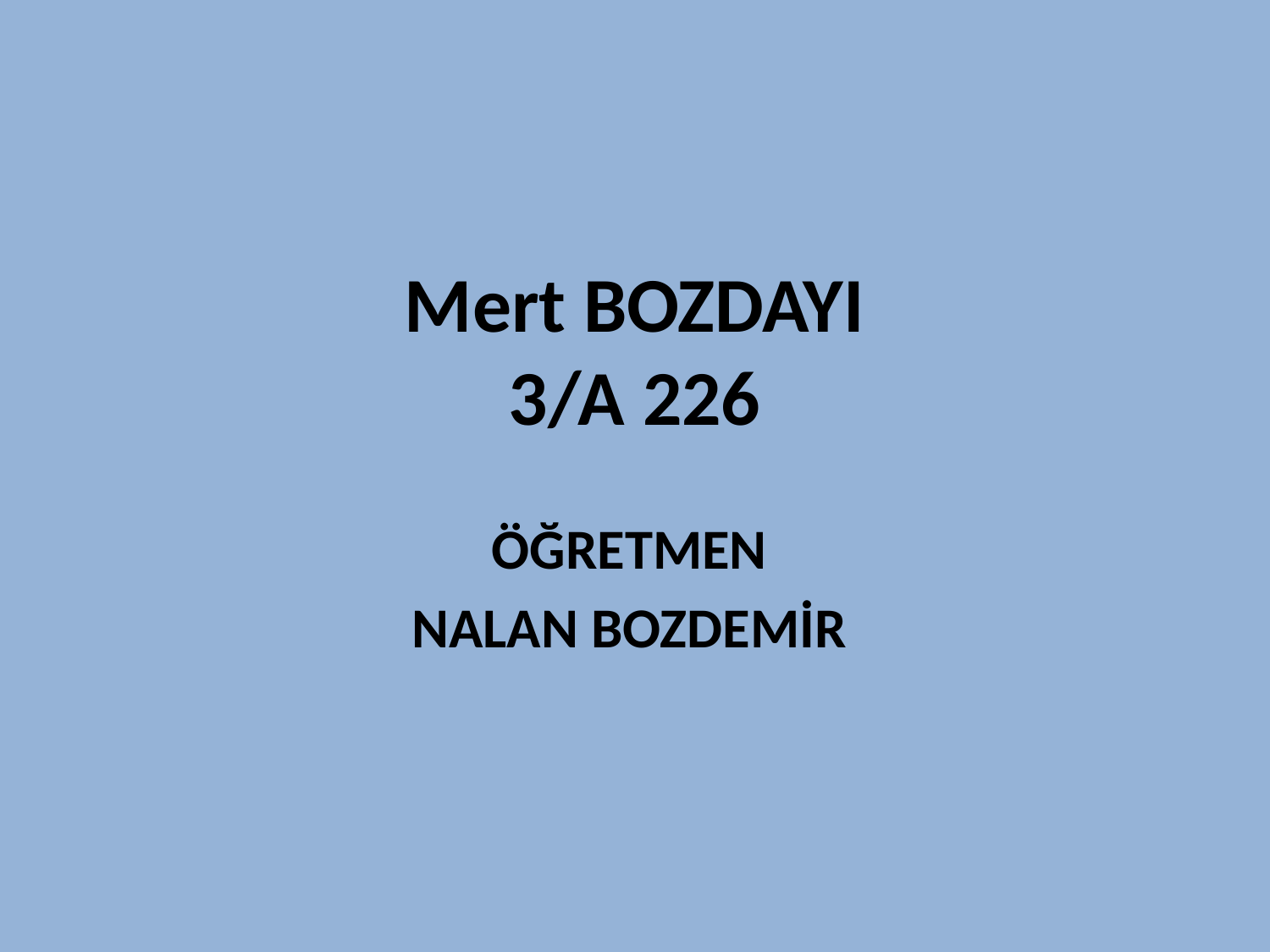

# Mert BOZDAYI 3/A 226
ÖĞRETMEN
NALAN BOZDEMİR